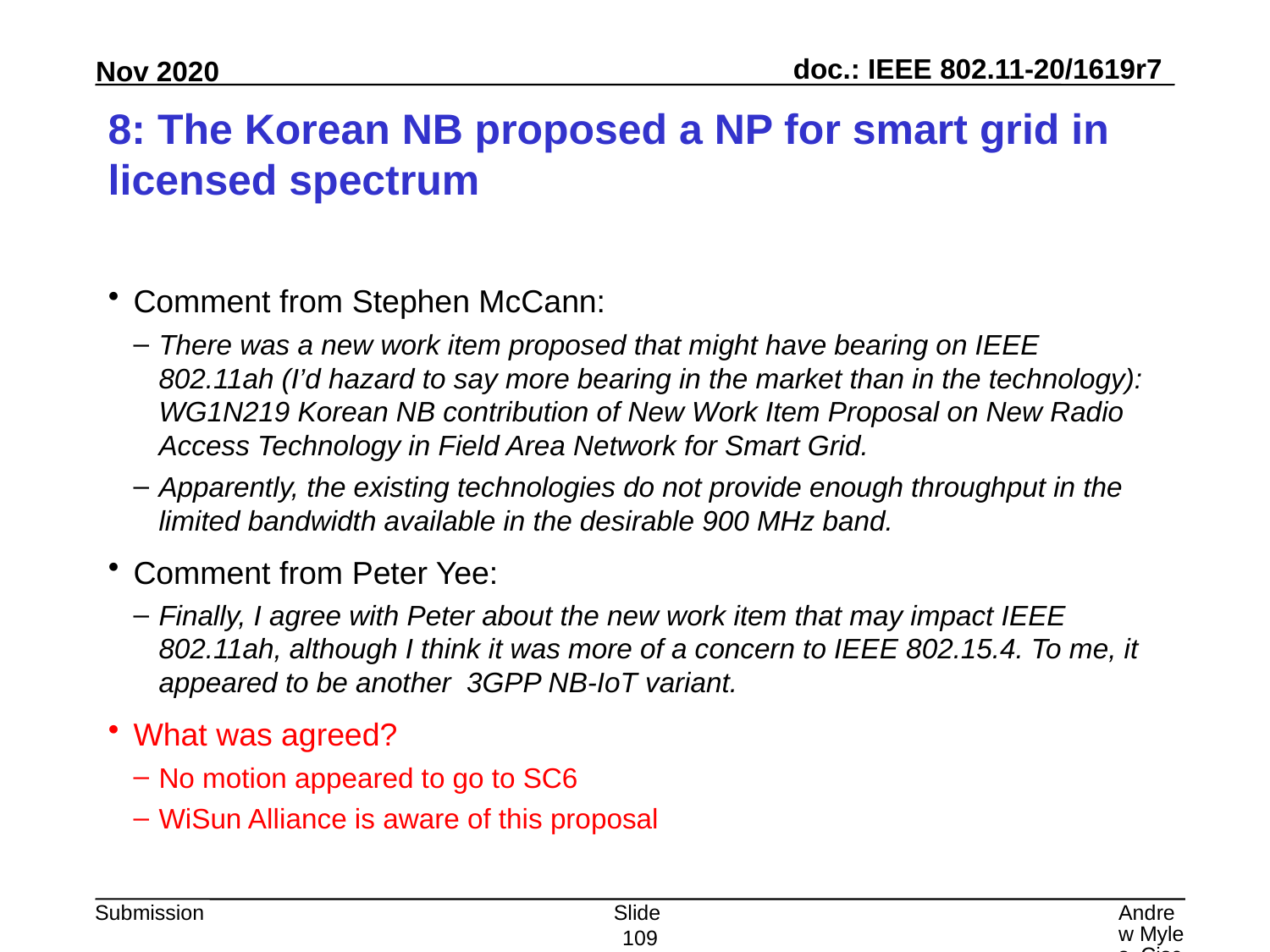

# 8: The Korean NB proposed a NP for smart grid in licensed spectrum
Comment from Stephen McCann:
There was a new work item proposed that might have bearing on IEEE 802.11ah (I’d hazard to say more bearing in the market than in the technology): WG1N219 Korean NB contribution of New Work Item Proposal on New Radio Access Technology in Field Area Network for Smart Grid.
Apparently, the existing technologies do not provide enough throughput in the limited bandwidth available in the desirable 900 MHz band.
Comment from Peter Yee:
Finally, I agree with Peter about the new work item that may impact IEEE 802.11ah, although I think it was more of a concern to IEEE 802.15.4. To me, it appeared to be another  3GPP NB-IoT variant.
What was agreed?
No motion appeared to go to SC6
WiSun Alliance is aware of this proposal

Slide 109
Andrew Myles, Cisco